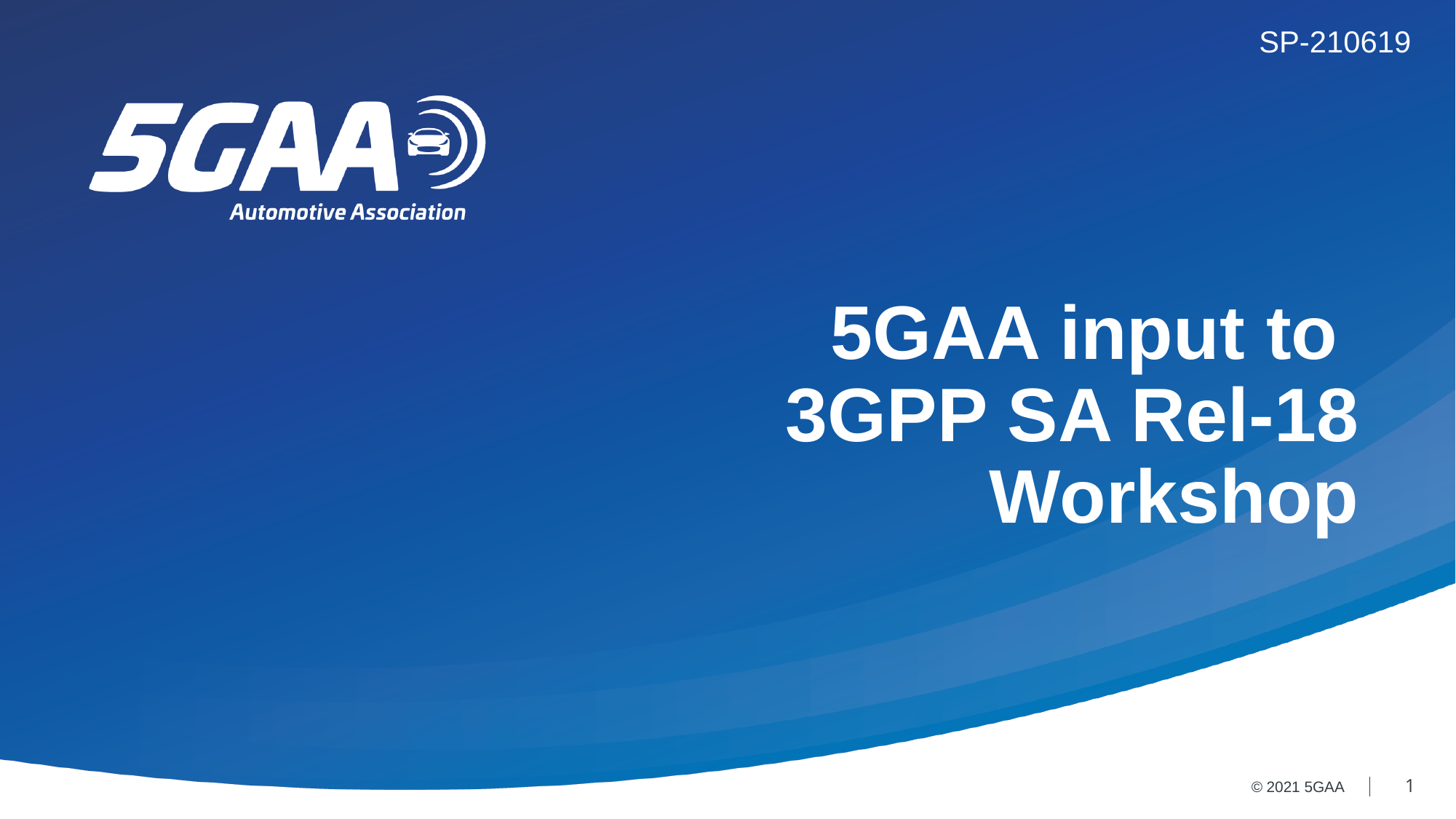

262306112
SP-210619
5GAA input to
3GPP SA Rel-18 Workshop